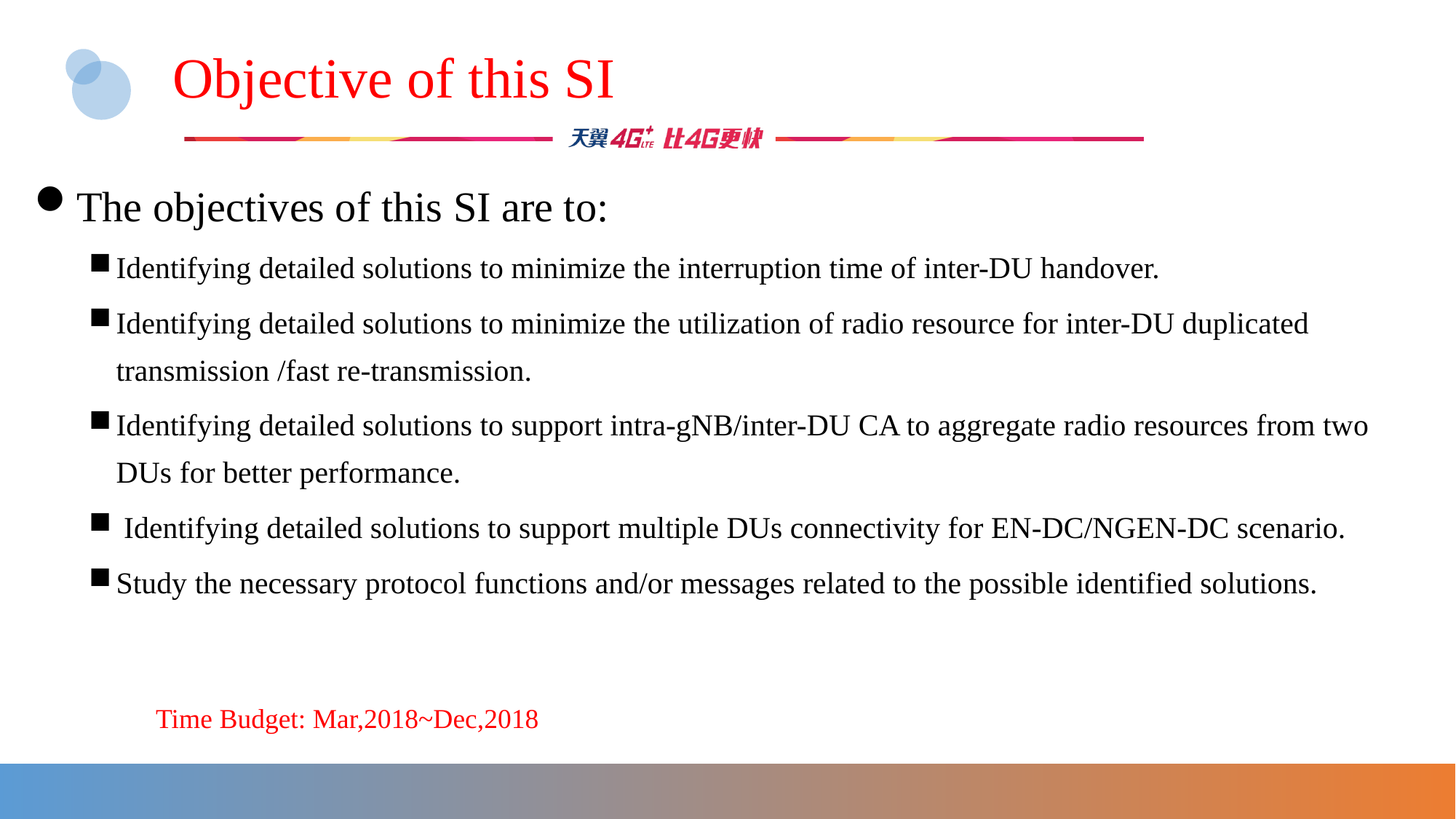

# Objective of this SI
The objectives of this SI are to:
Identifying detailed solutions to minimize the interruption time of inter-DU handover.
Identifying detailed solutions to minimize the utilization of radio resource for inter-DU duplicated transmission /fast re-transmission.
Identifying detailed solutions to support intra-gNB/inter-DU CA to aggregate radio resources from two DUs for better performance.
 Identifying detailed solutions to support multiple DUs connectivity for EN-DC/NGEN-DC scenario.
Study the necessary protocol functions and/or messages related to the possible identified solutions.

Time Budget: Mar,2018~Dec,2018